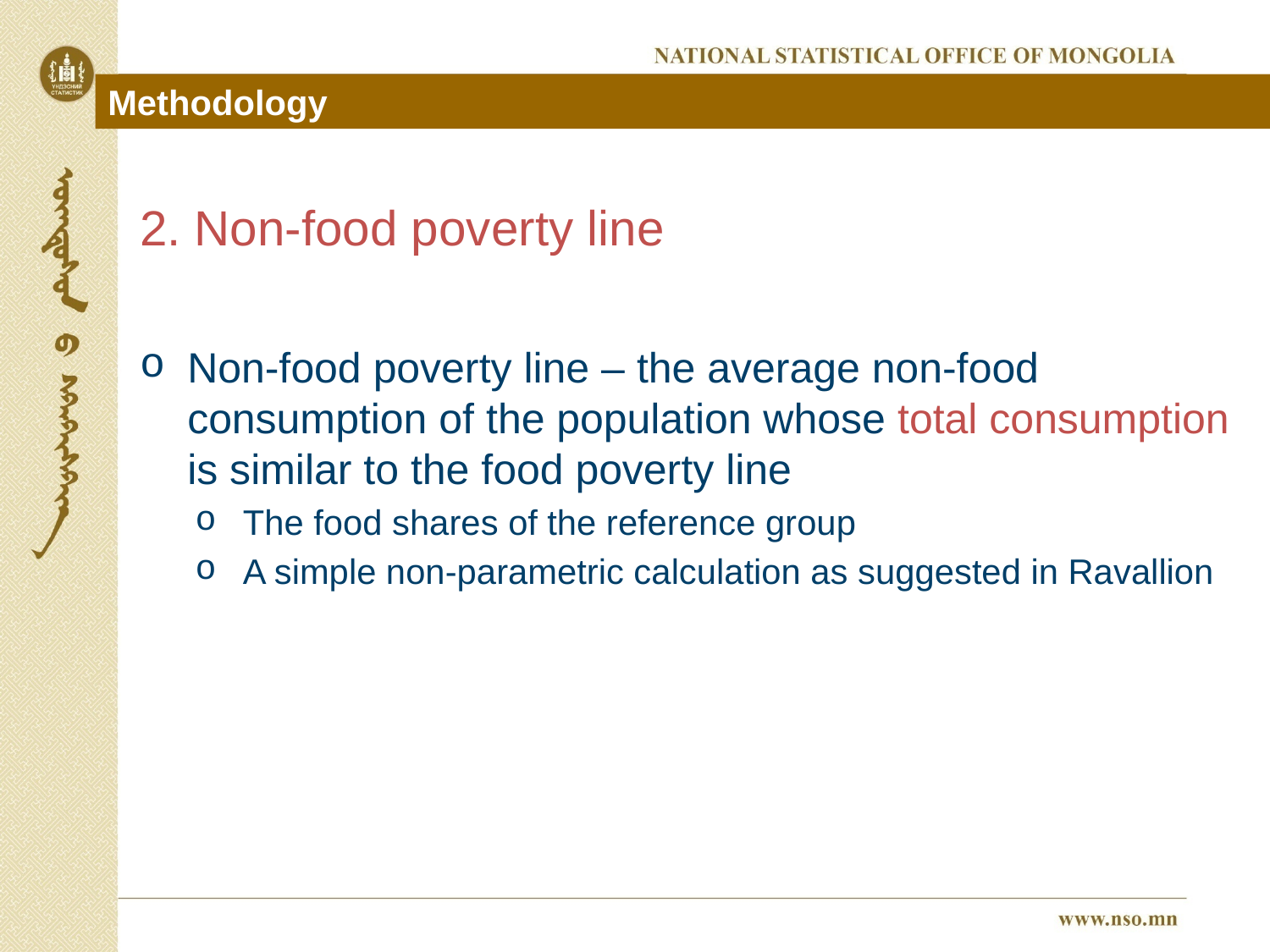

Methodology
2. Non-food poverty line

Non-food poverty line – the average non-food consumption of the population whose total consumption is similar to the food poverty line
The food shares of the reference group
A simple non-parametric calculation as suggested in Ravallion